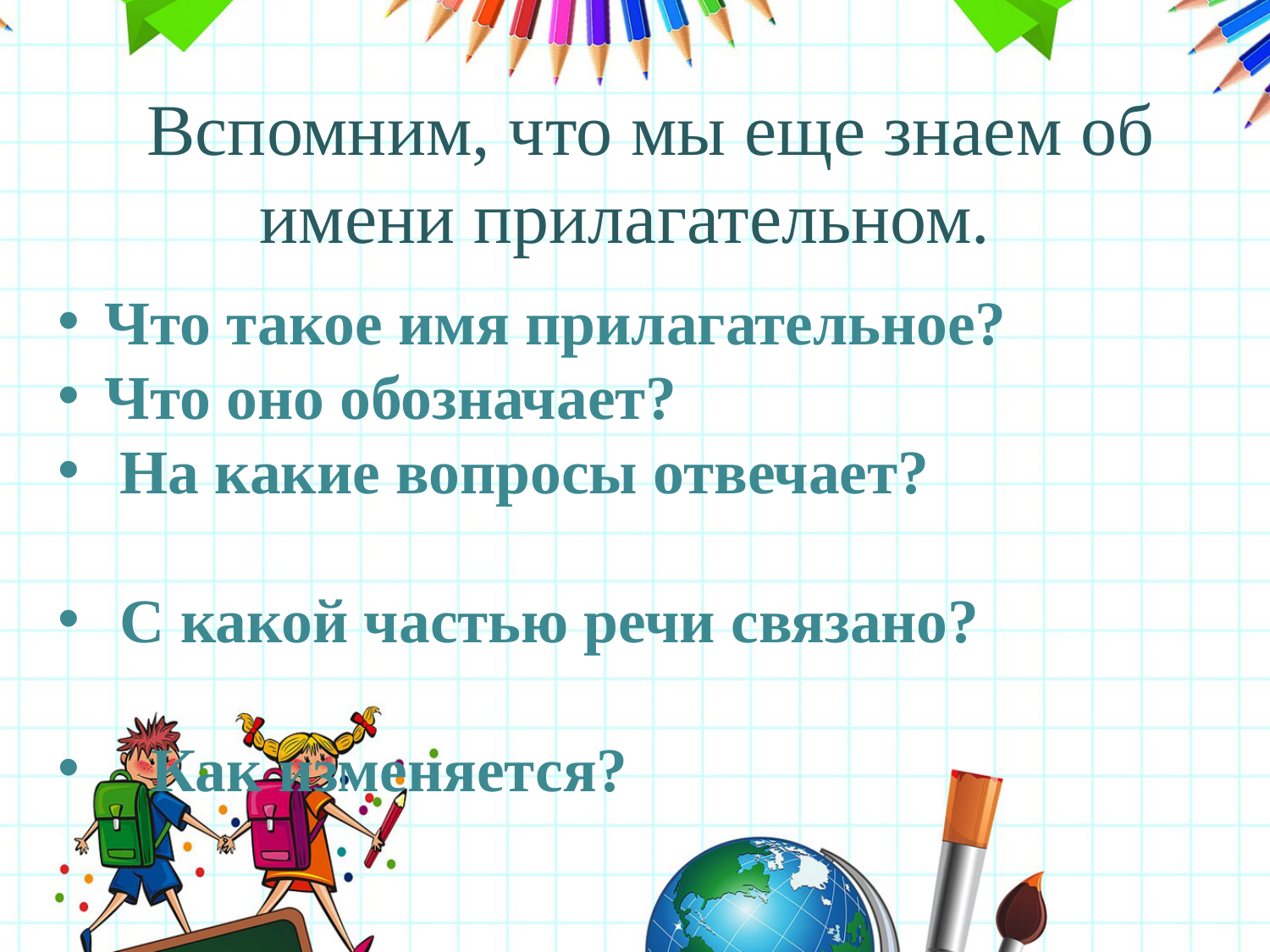

# Вспомним, что мы еще знаем об имени прилагательном.

Что такое имя прилагательное?
Что оно обозначает?
 На какие вопросы отвечает?
 С какой частью речи связано?
   Как изменяется?